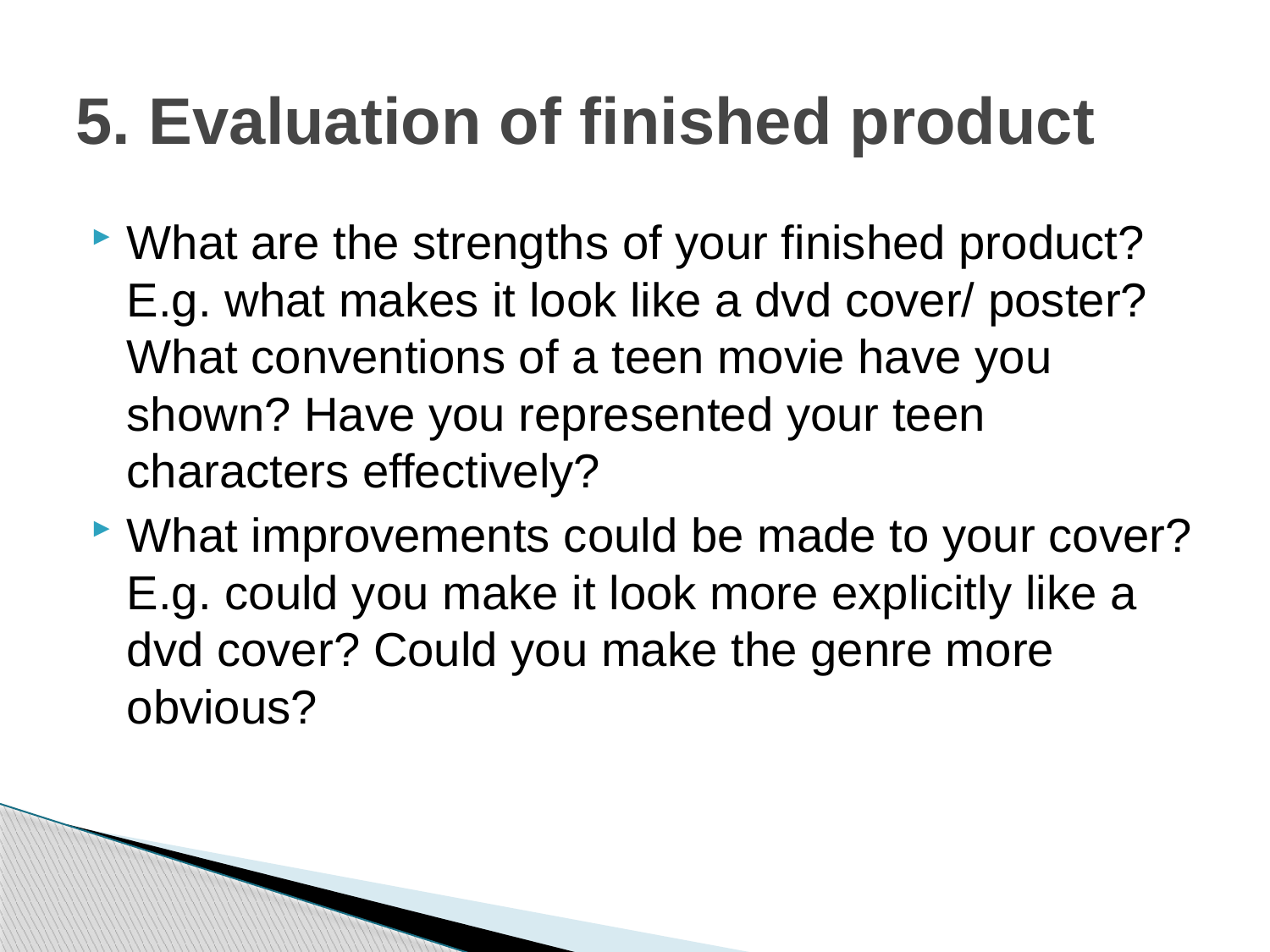

# 5. Evaluation of finished product
What are the strengths of your finished product? E.g. what makes it look like a dvd cover/ poster? What conventions of a teen movie have you shown? Have you represented your teen characters effectively?
What improvements could be made to your cover? E.g. could you make it look more explicitly like a dvd cover? Could you make the genre more obvious?